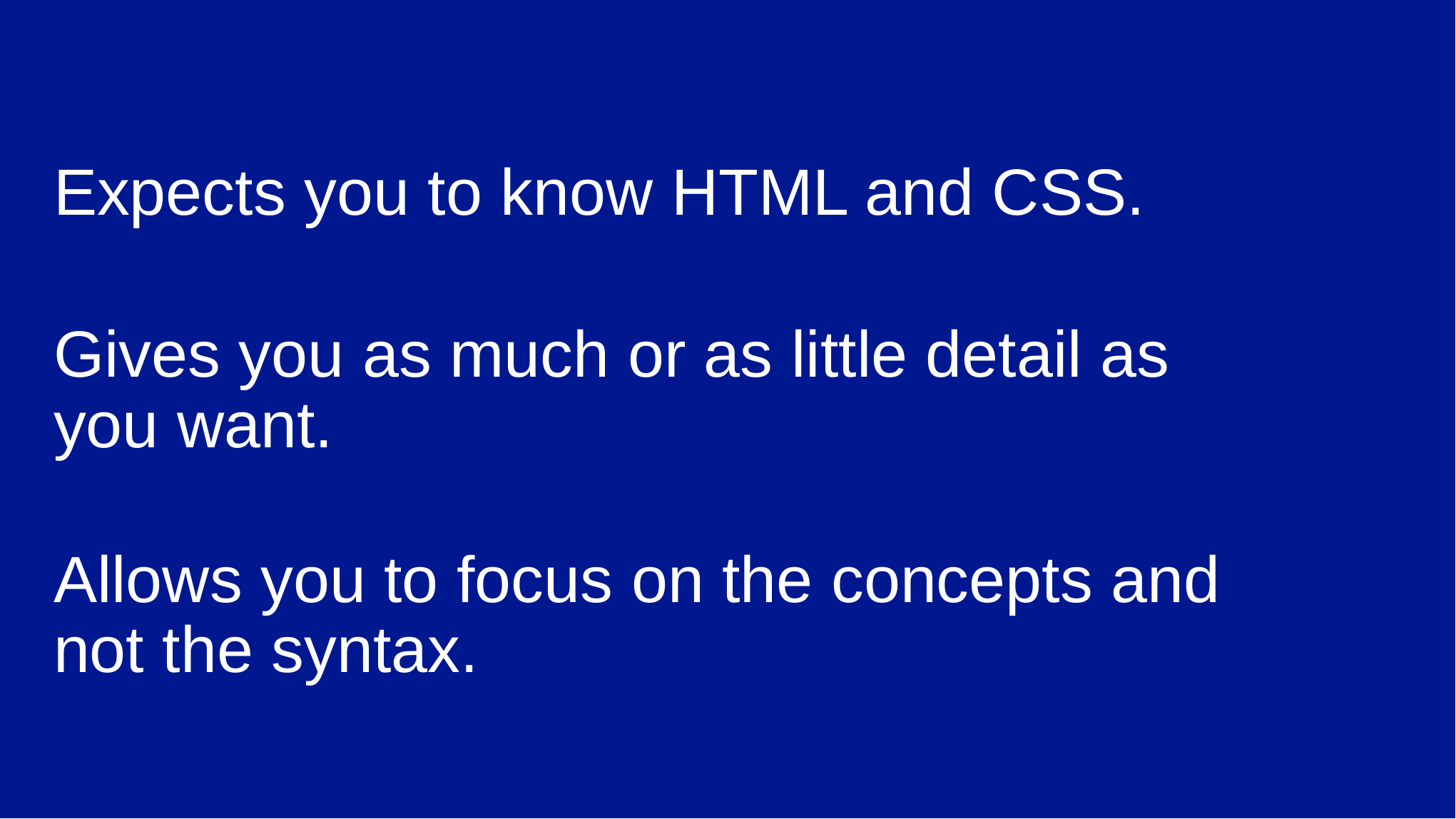

Expects you to know HTML and CSS.
Gives you as much or as little detail as
you want.
Allows you to focus on the concepts and
not the syntax.